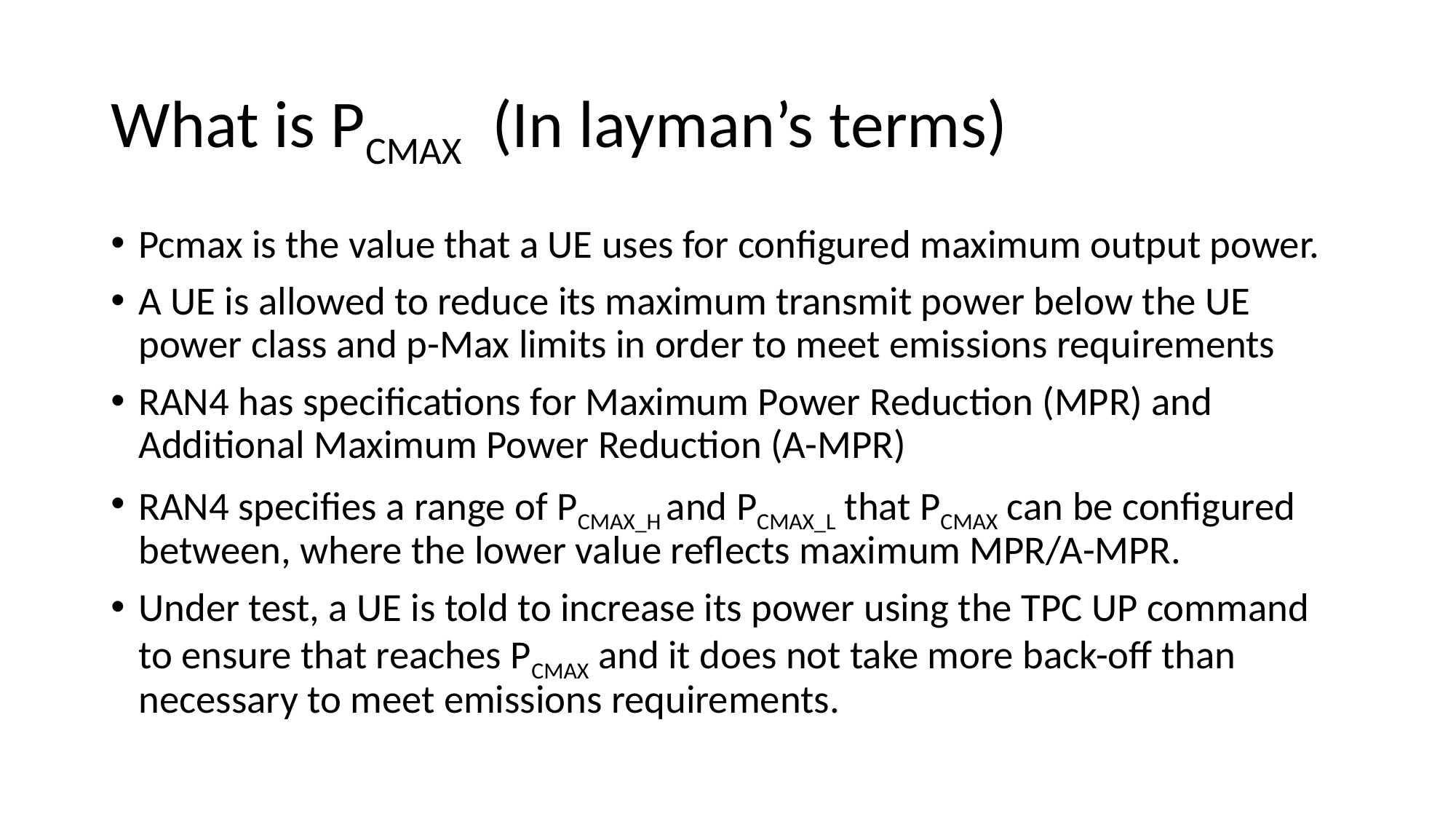

# What is PCMAX  (In layman’s terms)
Pcmax is the value that a UE uses for configured maximum output power.
A UE is allowed to reduce its maximum transmit power below the UE power class and p-Max limits in order to meet emissions requirements
RAN4 has specifications for Maximum Power Reduction (MPR) and Additional Maximum Power Reduction (A-MPR)
RAN4 specifies a range of PCMAX_H and PCMAX_L that PCMAX can be configured between, where the lower value reflects maximum MPR/A-MPR.
Under test, a UE is told to increase its power using the TPC UP command to ensure that reaches PCMAX and it does not take more back-off than necessary to meet emissions requirements.